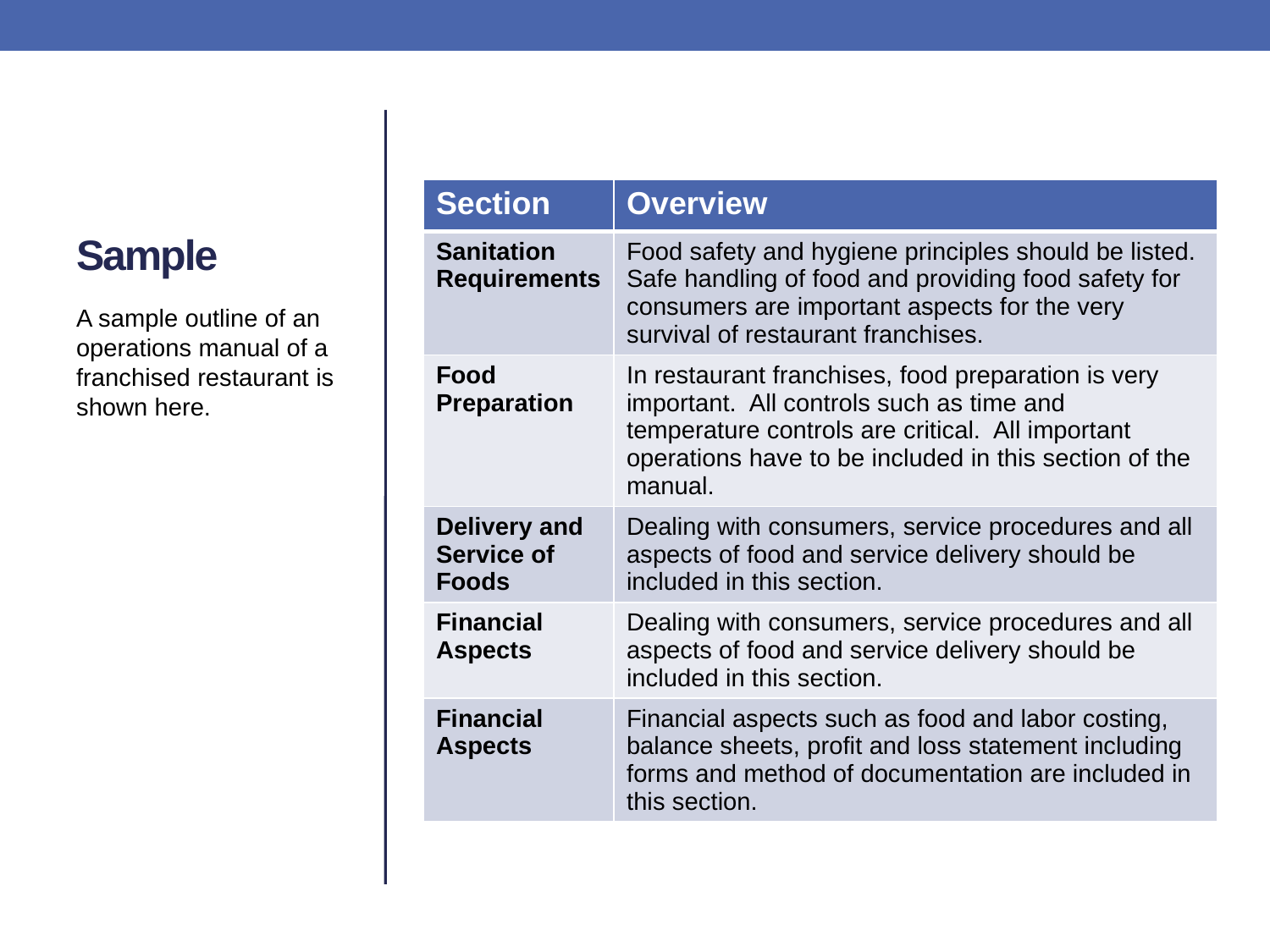

# Sample
| Section | Overview |
| --- | --- |
| Sanitation Requirements | Food safety and hygiene principles should be listed. Safe handling of food and providing food safety for consumers are important aspects for the very survival of restaurant franchises. |
| Food Preparation | In restaurant franchises, food preparation is very important. All controls such as time and temperature controls are critical. All important operations have to be included in this section of the manual. |
| Delivery and Service of Foods | Dealing with consumers, service procedures and all aspects of food and service delivery should be included in this section. |
| Financial Aspects | Dealing with consumers, service procedures and all aspects of food and service delivery should be included in this section. |
| Financial Aspects | Financial aspects such as food and labor costing, balance sheets, profit and loss statement including forms and method of documentation are included in this section. |
A sample outline of an operations manual of a franchised restaurant is shown here.